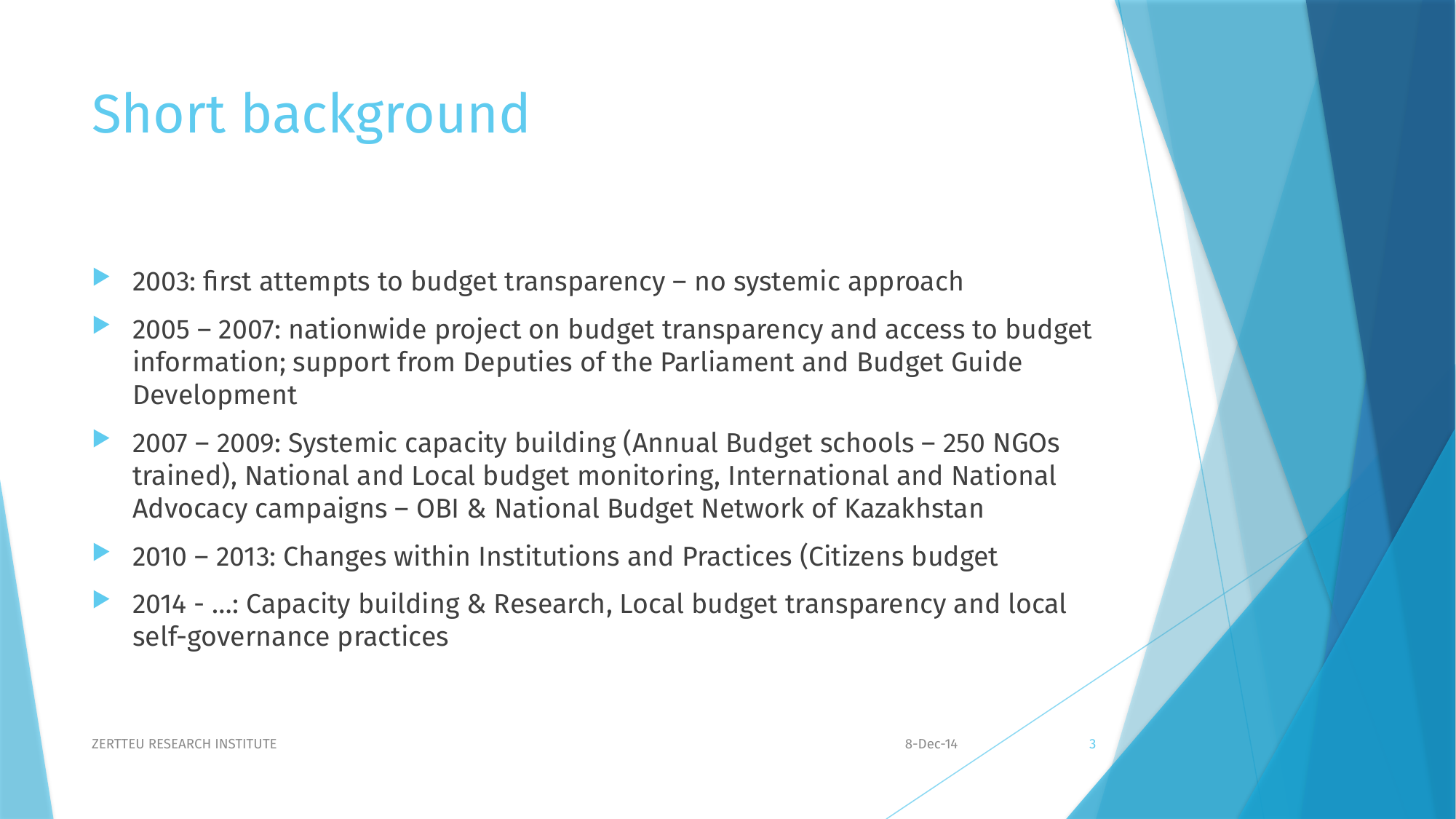

# Short background
2003: first attempts to budget transparency – no systemic approach
2005 – 2007: nationwide project on budget transparency and access to budget information; support from Deputies of the Parliament and Budget Guide Development
2007 – 2009: Systemic capacity building (Annual Budget schools – 250 NGOs trained), National and Local budget monitoring, International and National Advocacy campaigns – OBI & National Budget Network of Kazakhstan
2010 – 2013: Changes within Institutions and Practices (Citizens budget
2014 - …: Capacity building & Research, Local budget transparency and local self-governance practices

ZERTTEU RESEARCH INSTITUTE
8-Dec-14
3